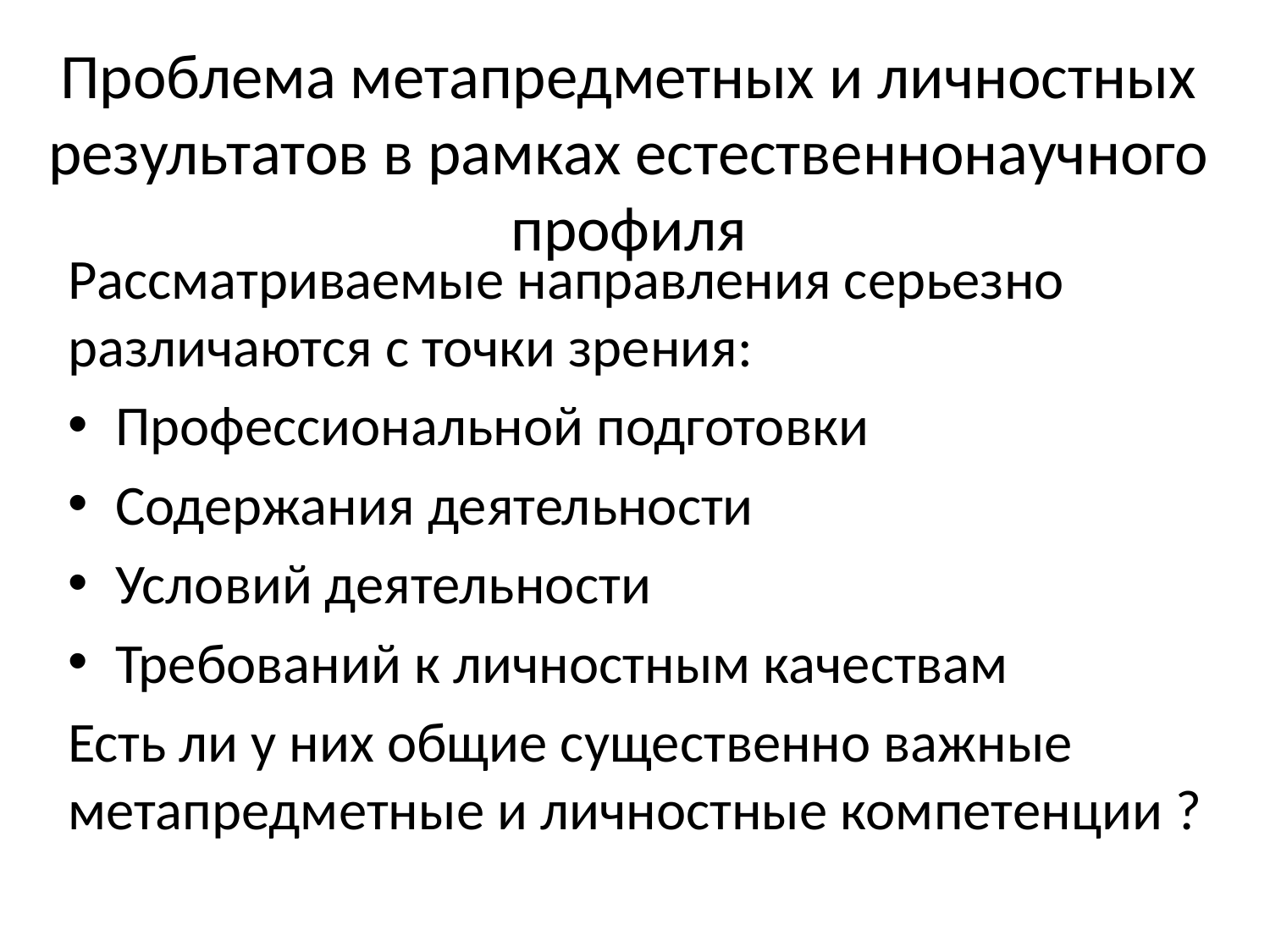

# Проблема метапредметных и личностных результатов в рамках естественнонаучного профиля
Рассматриваемые направления серьезно различаются с точки зрения:
Профессиональной подготовки
Содержания деятельности
Условий деятельности
Требований к личностным качествам
Есть ли у них общие существенно важные метапредметные и личностные компетенции ?